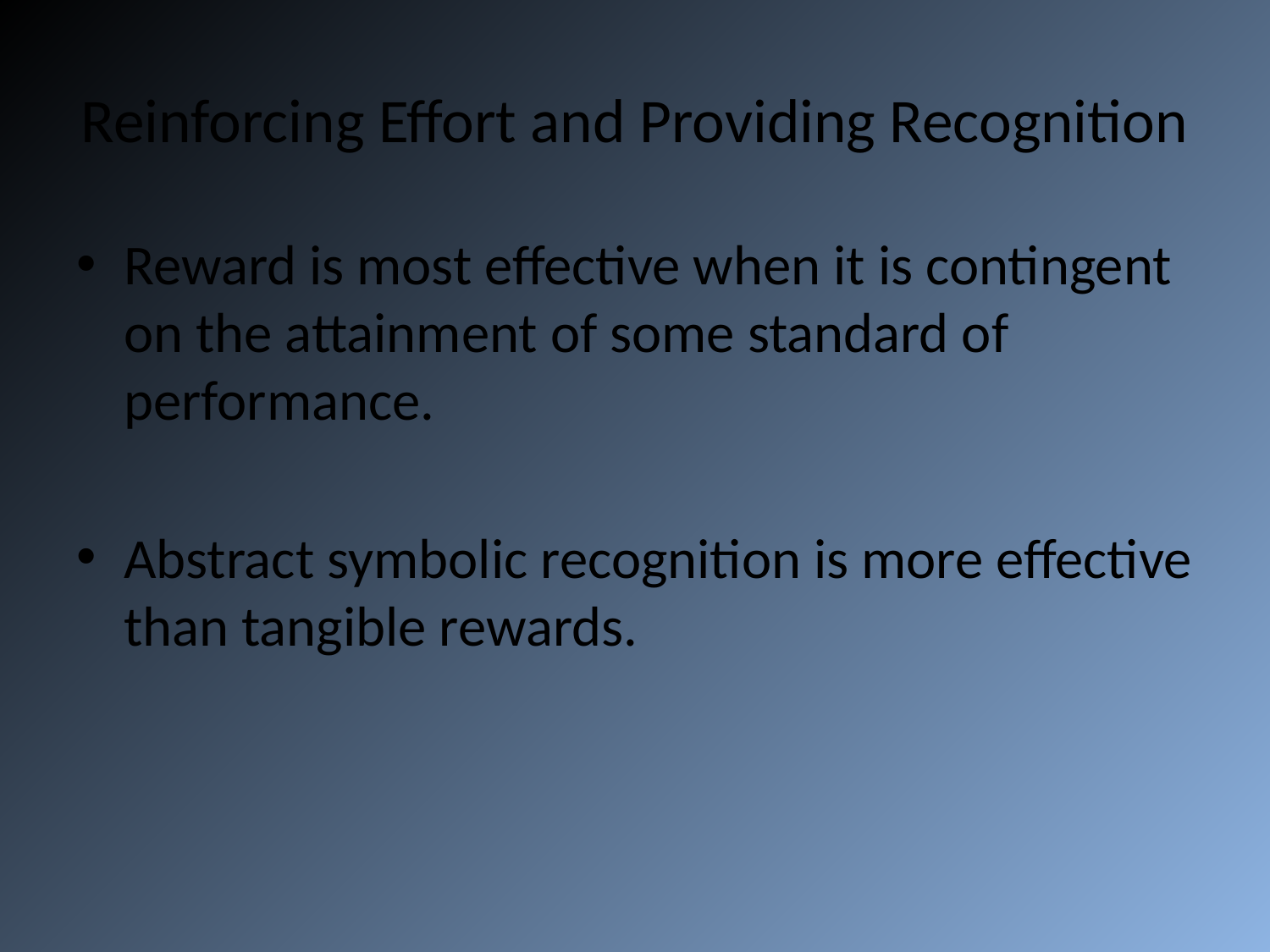

# Reinforcing Effort and Providing Recognition
Reward is most effective when it is contingent on the attainment of some standard of performance.

Abstract symbolic recognition is more effective than tangible rewards.